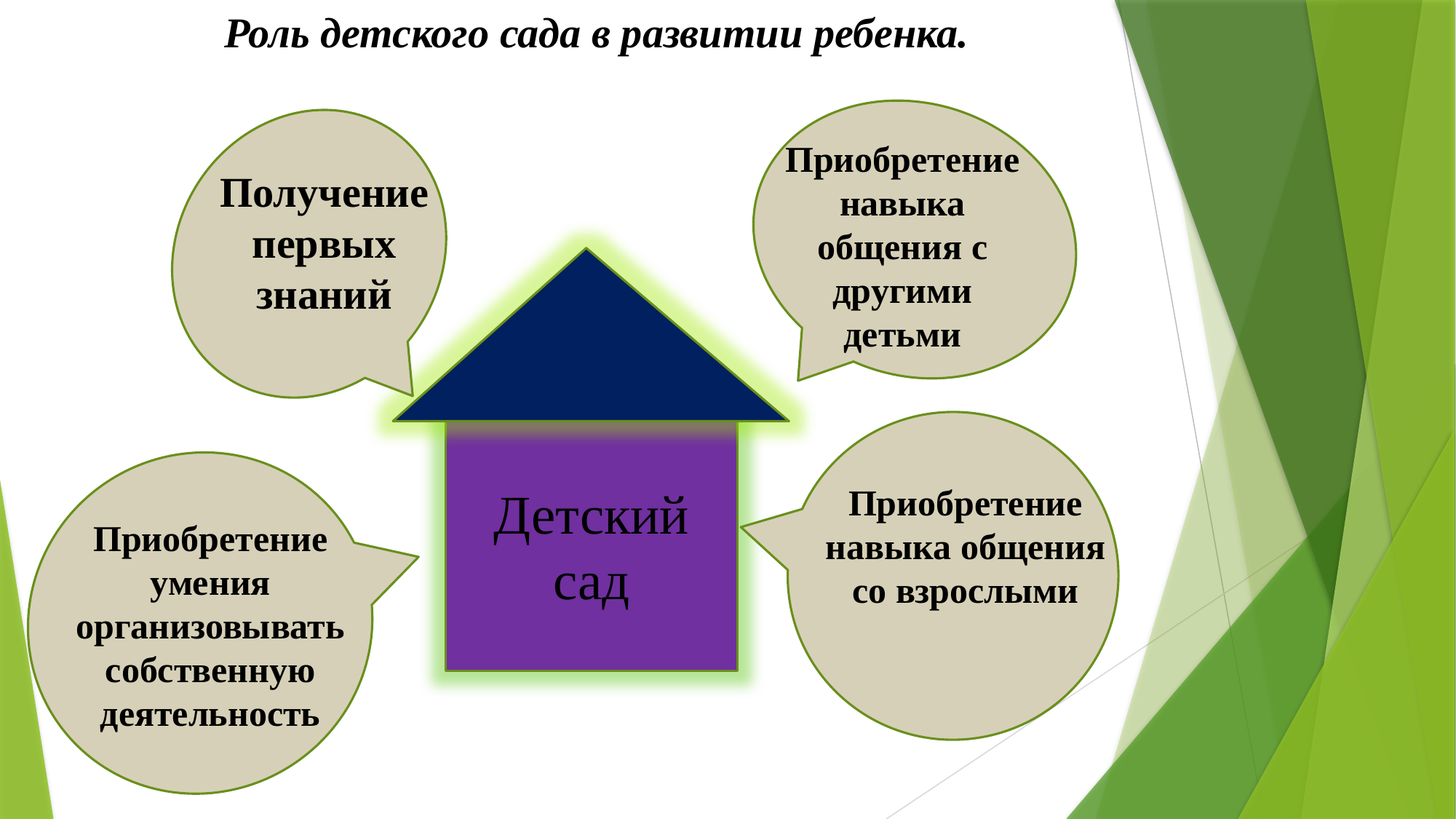

Роль детского сада в развитии ребенка.

Приобретение навыка общения с другими детьми
Получение первых знаний

Детский сад
Приобретение навыка общения со взрослыми
Приобретение умения организовывать собственную деятельность